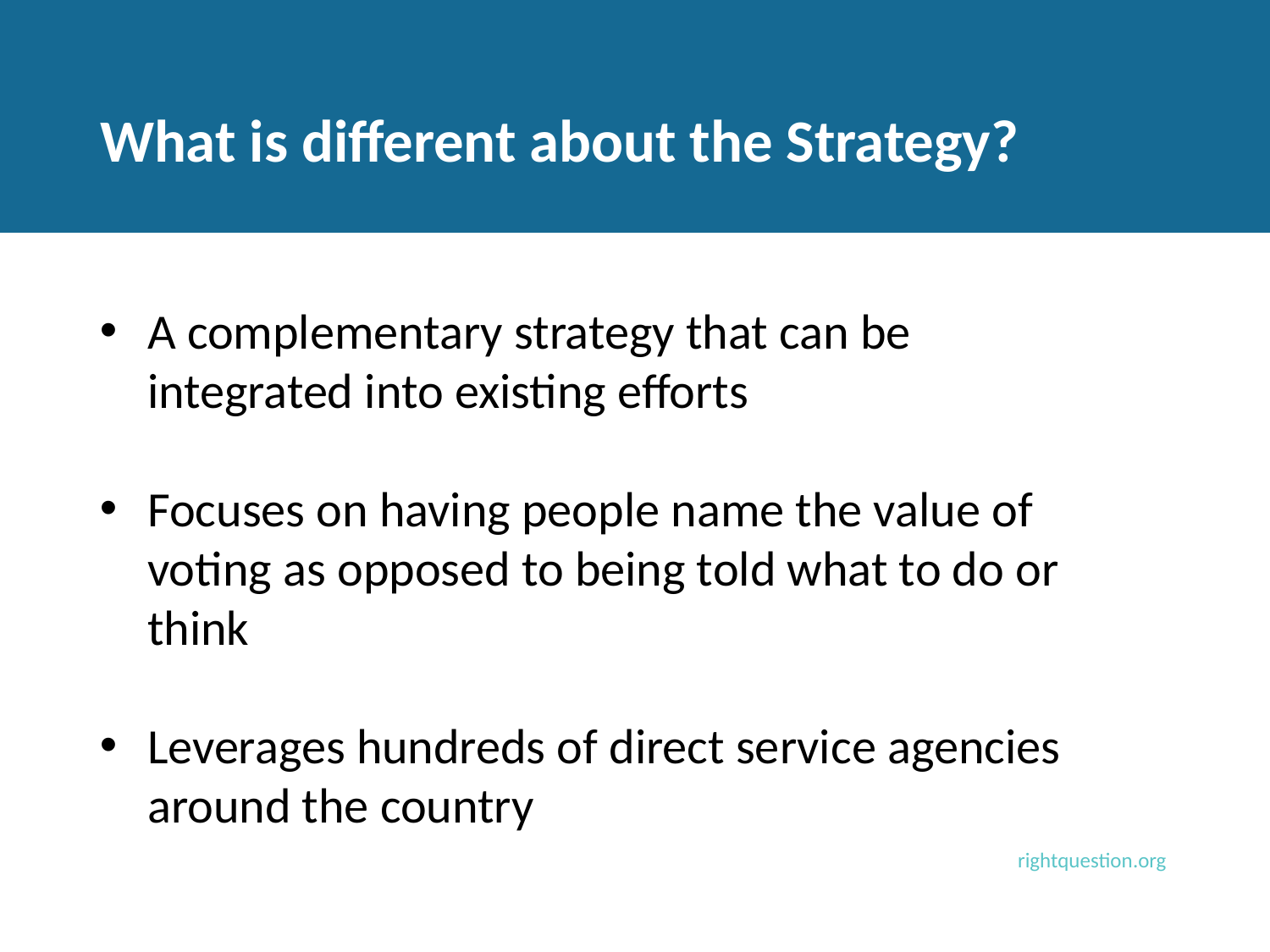

# What is different about the Strategy?

A complementary strategy that can be integrated into existing efforts

Focuses on having people name the value of voting as opposed to being told what to do or think

Leverages hundreds of direct service agencies around the country